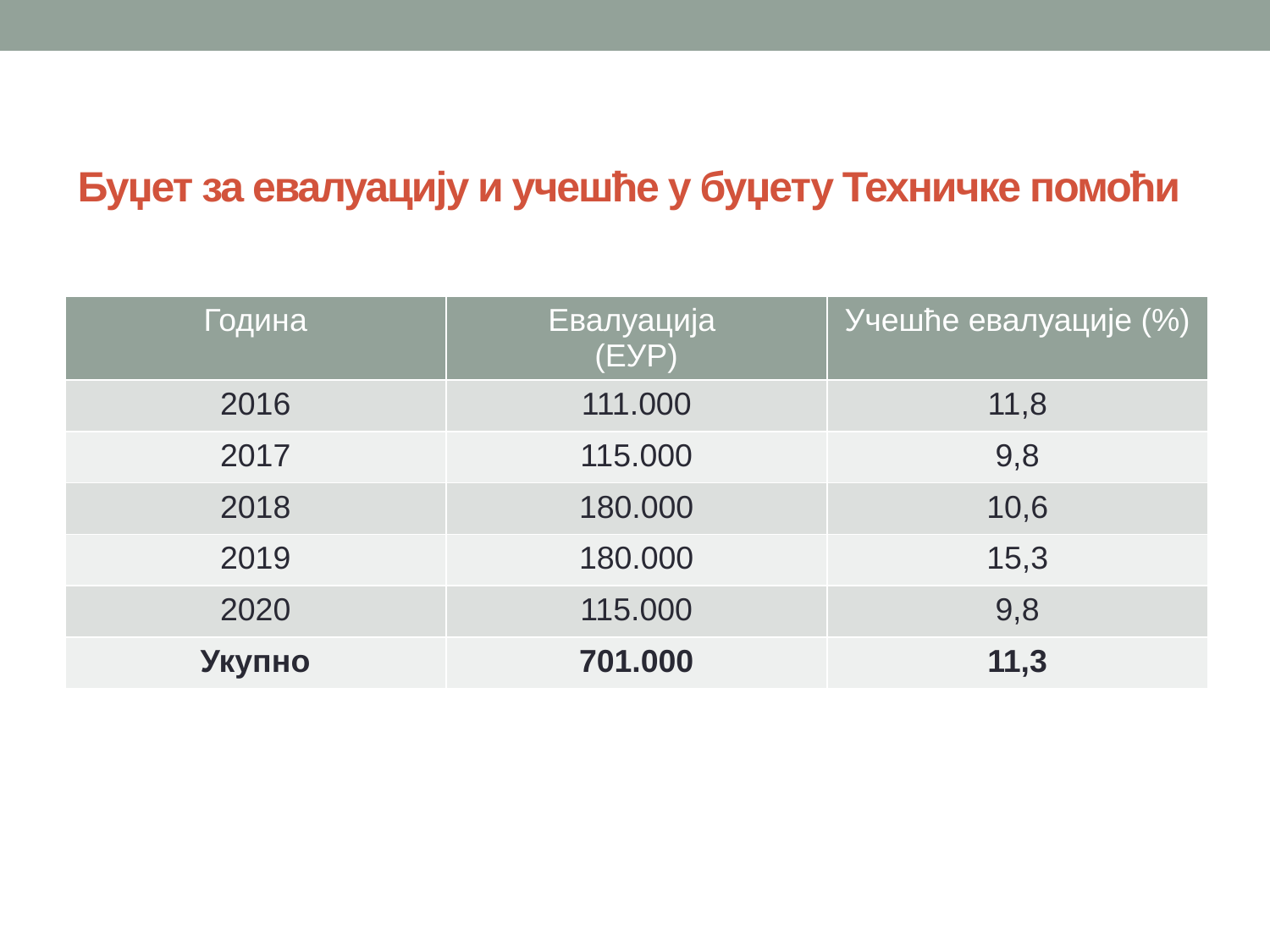

# Буџет за евалуацију и учешће у буџету Техничке помоћи
| Година | Евалуација (ЕУР) | Учешће евалуације (%) |
| --- | --- | --- |
| 2016 | 111.000 | 11,8 |
| 2017 | 115.000 | 9,8 |
| 2018 | 180.000 | 10,6 |
| 2019 | 180.000 | 15,3 |
| 2020 | 115.000 | 9,8 |
| Укупно | 701.000 | 11,3 |